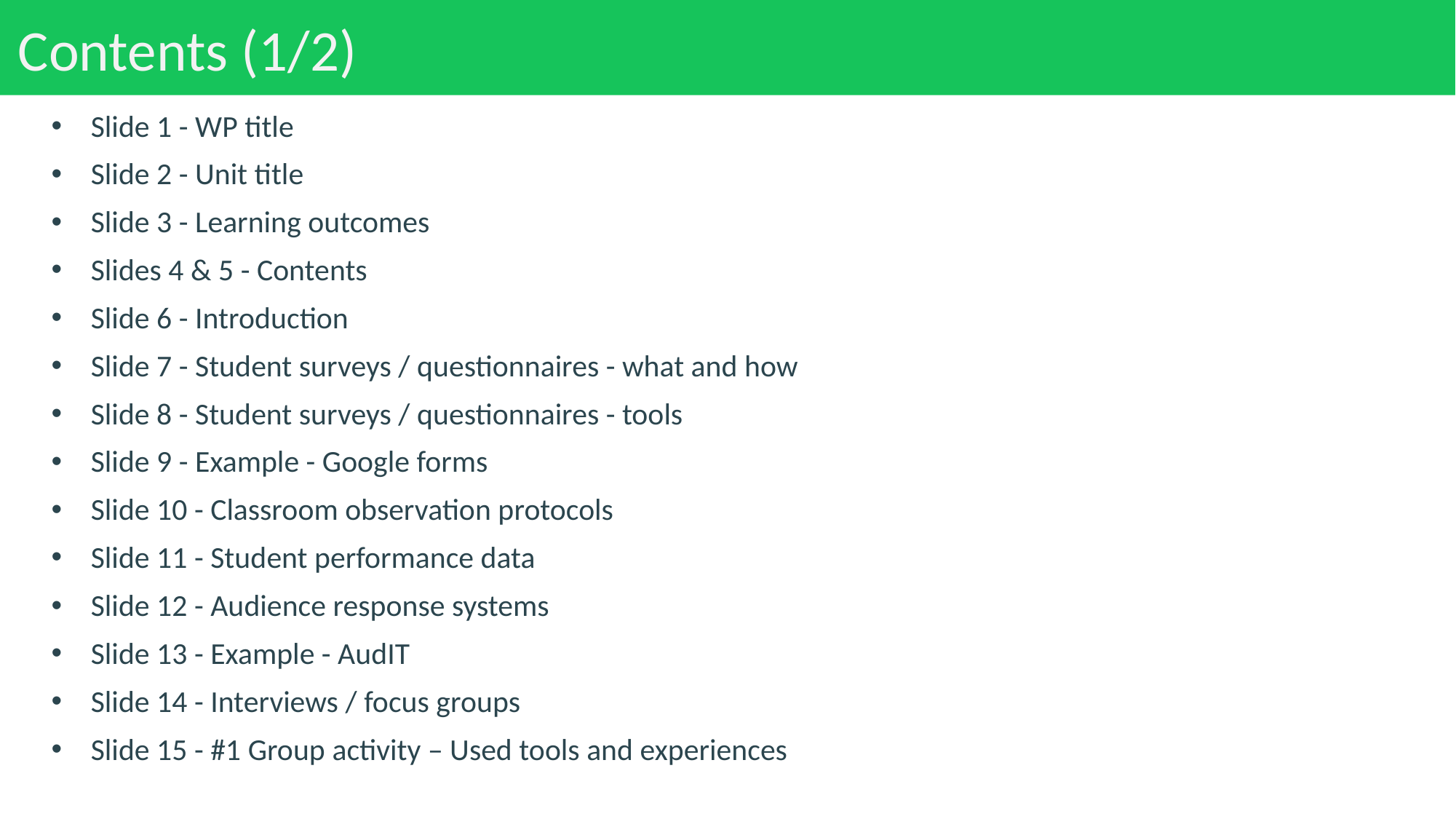

# Contents (1/2)
Slide 1 - WP title
Slide 2 - Unit title
Slide 3 - Learning outcomes
Slides 4 & 5 - Contents
Slide 6 - Introduction
Slide 7 - Student surveys / questionnaires - what and how
Slide 8 - Student surveys / questionnaires - tools
Slide 9 - Example - Google forms
Slide 10 - Classroom observation protocols
Slide 11 - Student performance data
Slide 12 - Audience response systems
Slide 13 - Example - AudIT
Slide 14 - Interviews / focus groups
Slide 15 - #1 Group activity – Used tools and experiences